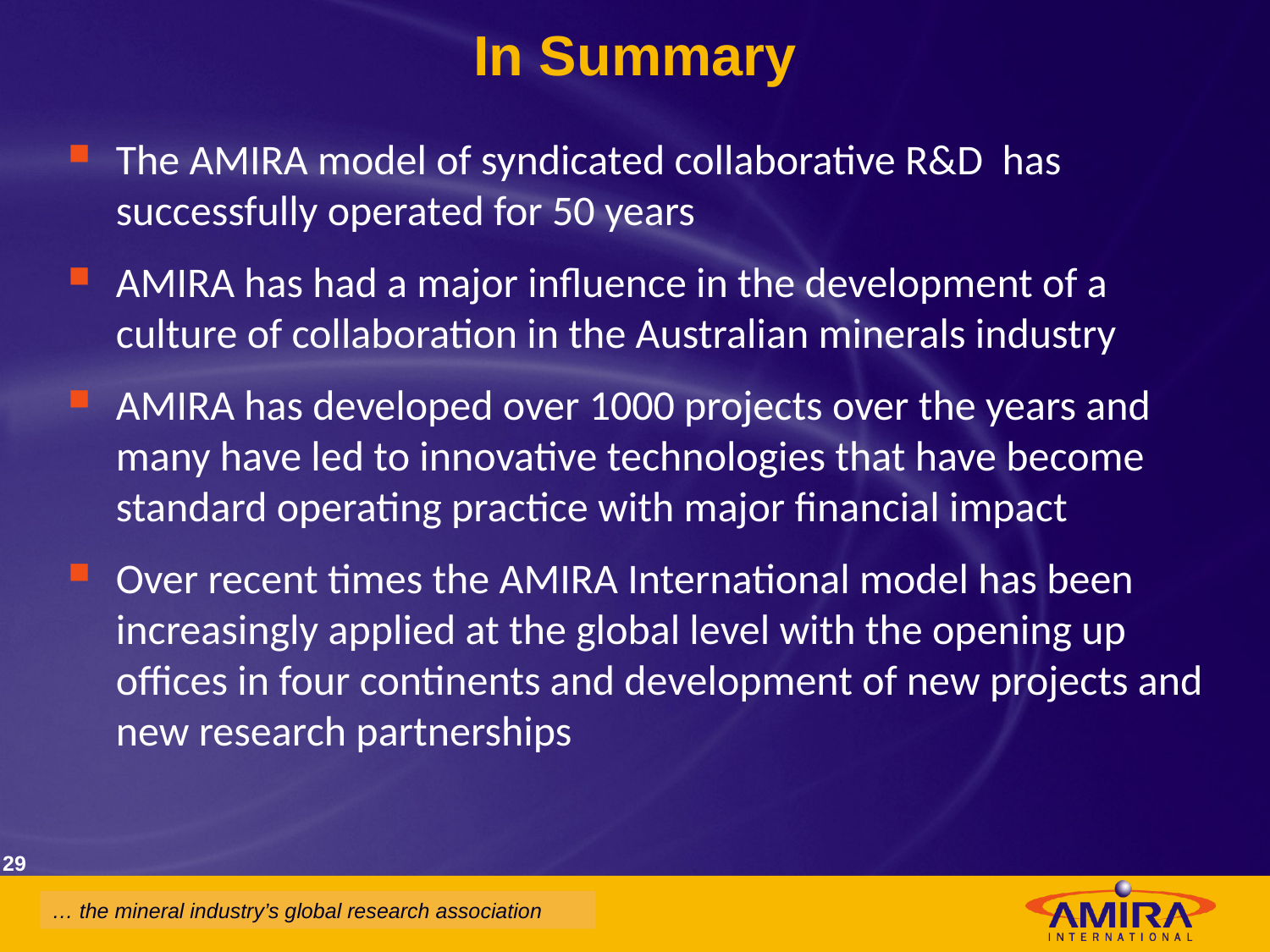

# In Summary
The AMIRA model of syndicated collaborative R&D  has successfully operated for 50 years
AMIRA has had a major influence in the development of a culture of collaboration in the Australian minerals industry
AMIRA has developed over 1000 projects over the years and many have led to innovative technologies that have become standard operating practice with major financial impact
Over recent times the AMIRA International model has been increasingly applied at the global level with the opening up offices in four continents and development of new projects and new research partnerships

29